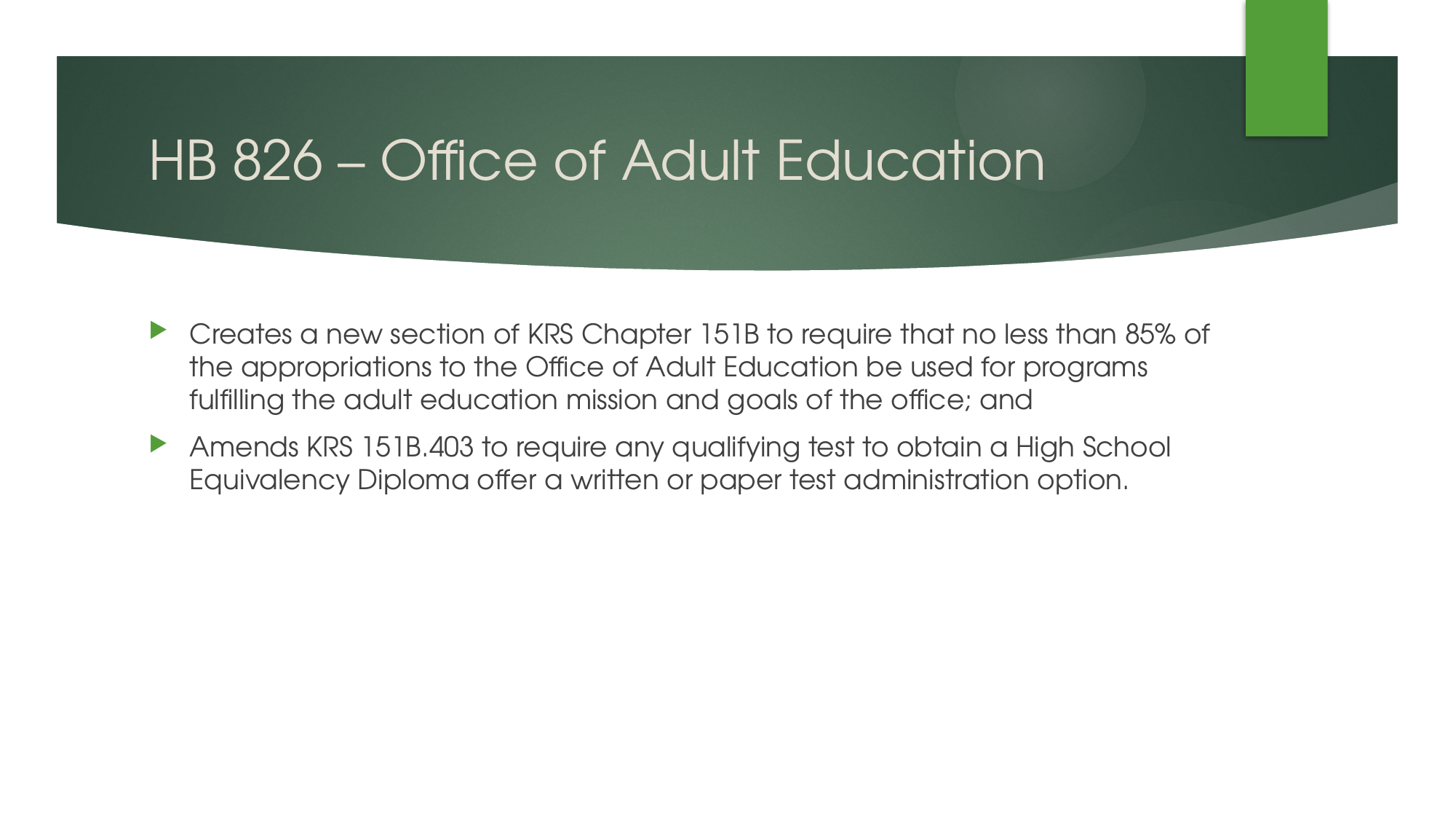

# HB 826 – Office of Adult Education
Creates a new section of KRS Chapter 151B to require that no less than 85% of the appropriations to the Office of Adult Education be used for programs fulfilling the adult education mission and goals of the office; and
Amends KRS 151B.403 to require any qualifying test to obtain a High School Equivalency Diploma offer a written or paper test administration option.